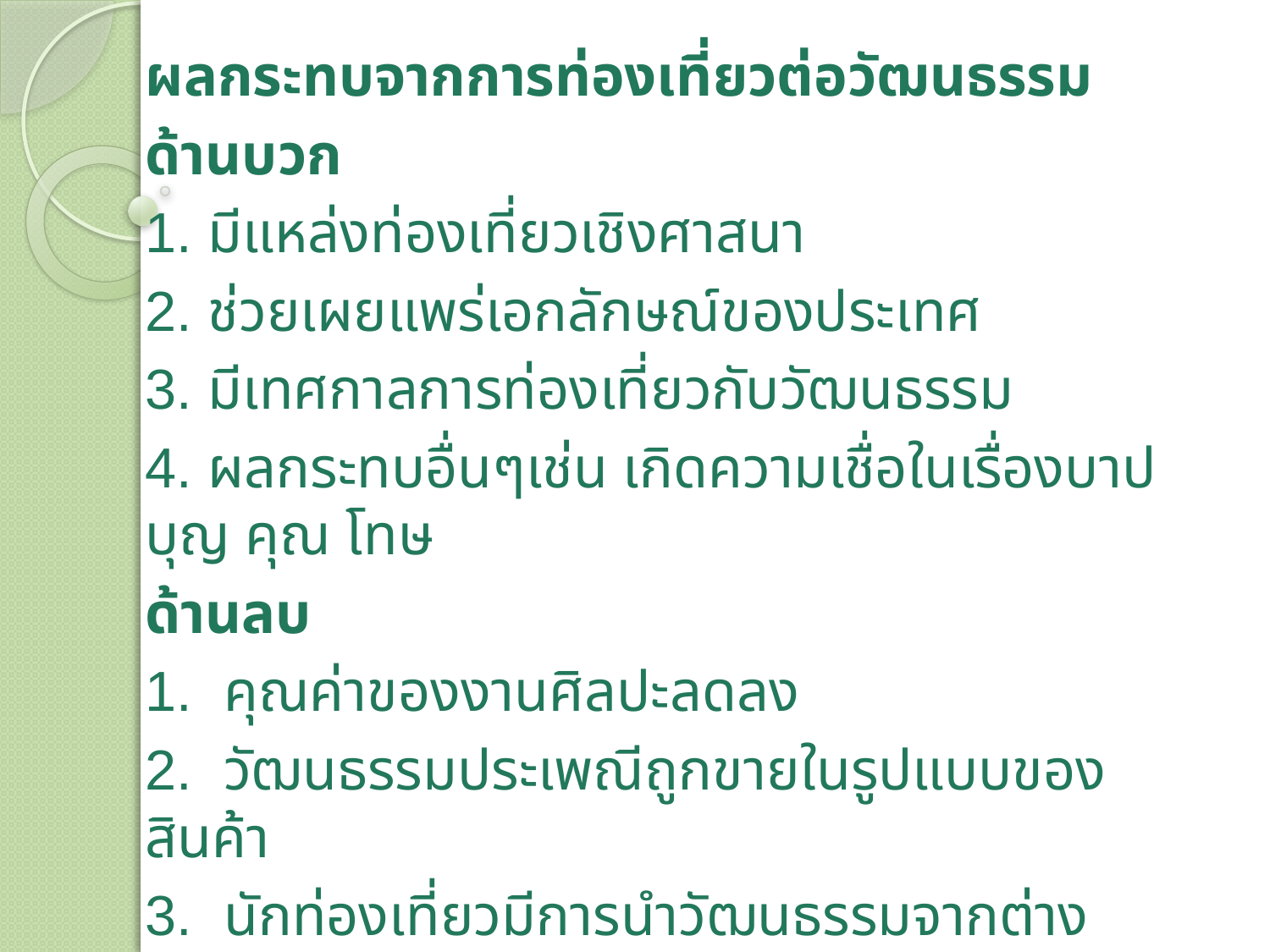

ผลกระทบจากการท่องเที่ยวต่อวัฒนธรรม
ด้านบวก
1. มีแหล่งท่องเที่ยวเชิงศาสนา
2. ช่วยเผยแพร่เอกลักษณ์ของประเทศ
3. มีเทศกาลการท่องเที่ยวกับวัฒนธรรม
4. ผลกระทบอื่นๆเช่น เกิดความเชื่อในเรื่องบาป บุญ คุณ โทษ
ด้านลบ
1.  คุณค่าของงานศิลปะลดลง
2.  วัฒนธรรมประเพณีถูกขายในรูปแบบของสินค้า
3.  นักท่องเที่ยวมีการนำวัฒนธรรมจากต่างประเทศเข้ามา
4. เกิดพฤติกรรมเลียนแบบนักท่องเที่ยว